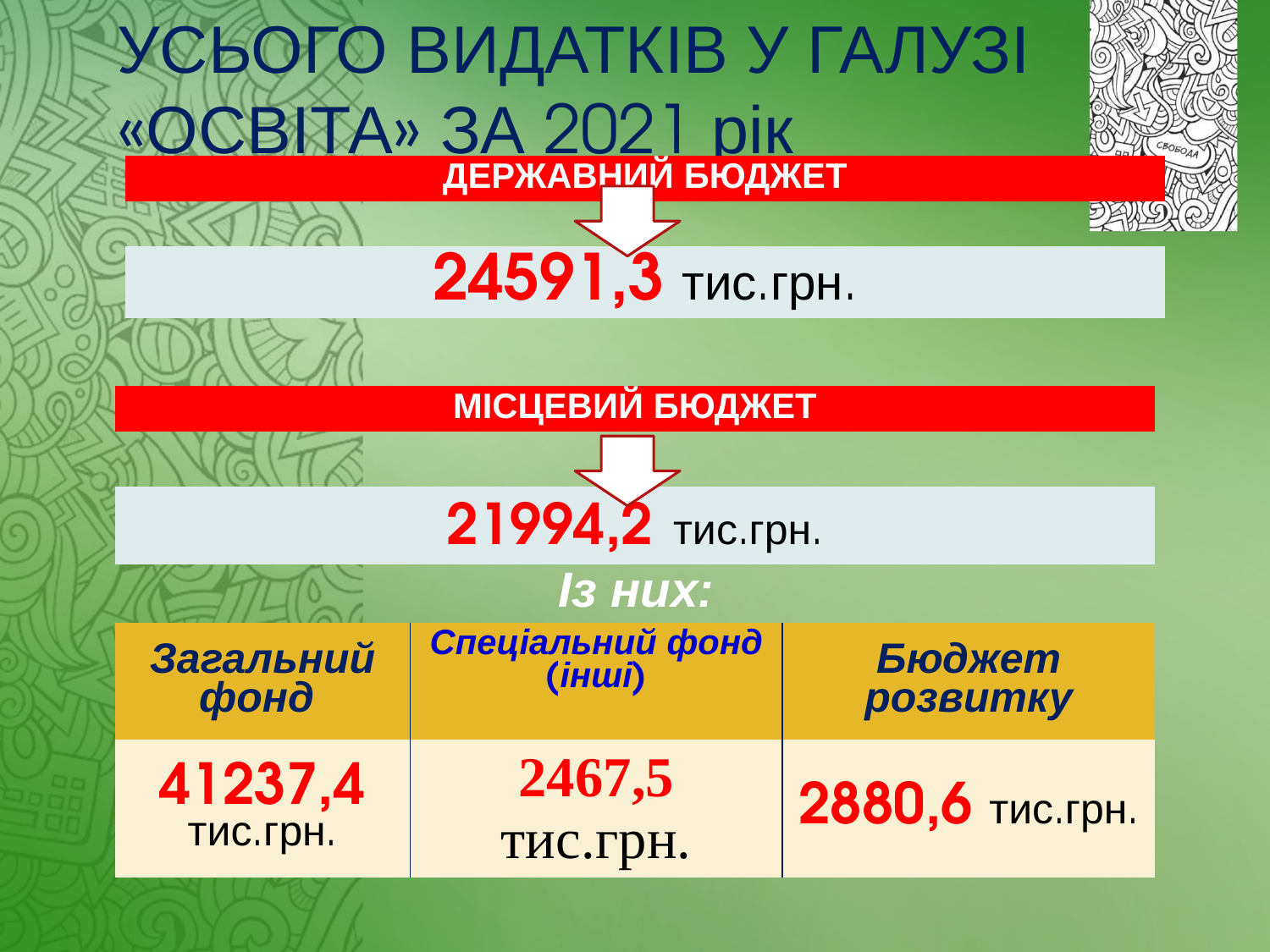

УСЬОГО ВИДАТКІВ У ГАЛУЗІ
«ОСВІТА» ЗА 2021 рік
| ДЕРЖАВНИЙ БЮДЖЕТ |
| --- |
|  |
| 24591,3 тис.грн. |

| МІСЦЕВИЙ БЮДЖЕТ |  |  |
| --- | --- | --- |
|  |  |  |
| 21994,2 тис.грн. |  |  |
| Із них: |  |  |
| Загальний фонд | Спеціальний фонд (інші) | Бюджет розвитку |
| 41237,4 тис.грн. | 2467,5 тис.грн. | 2880,6 тис.грн. |